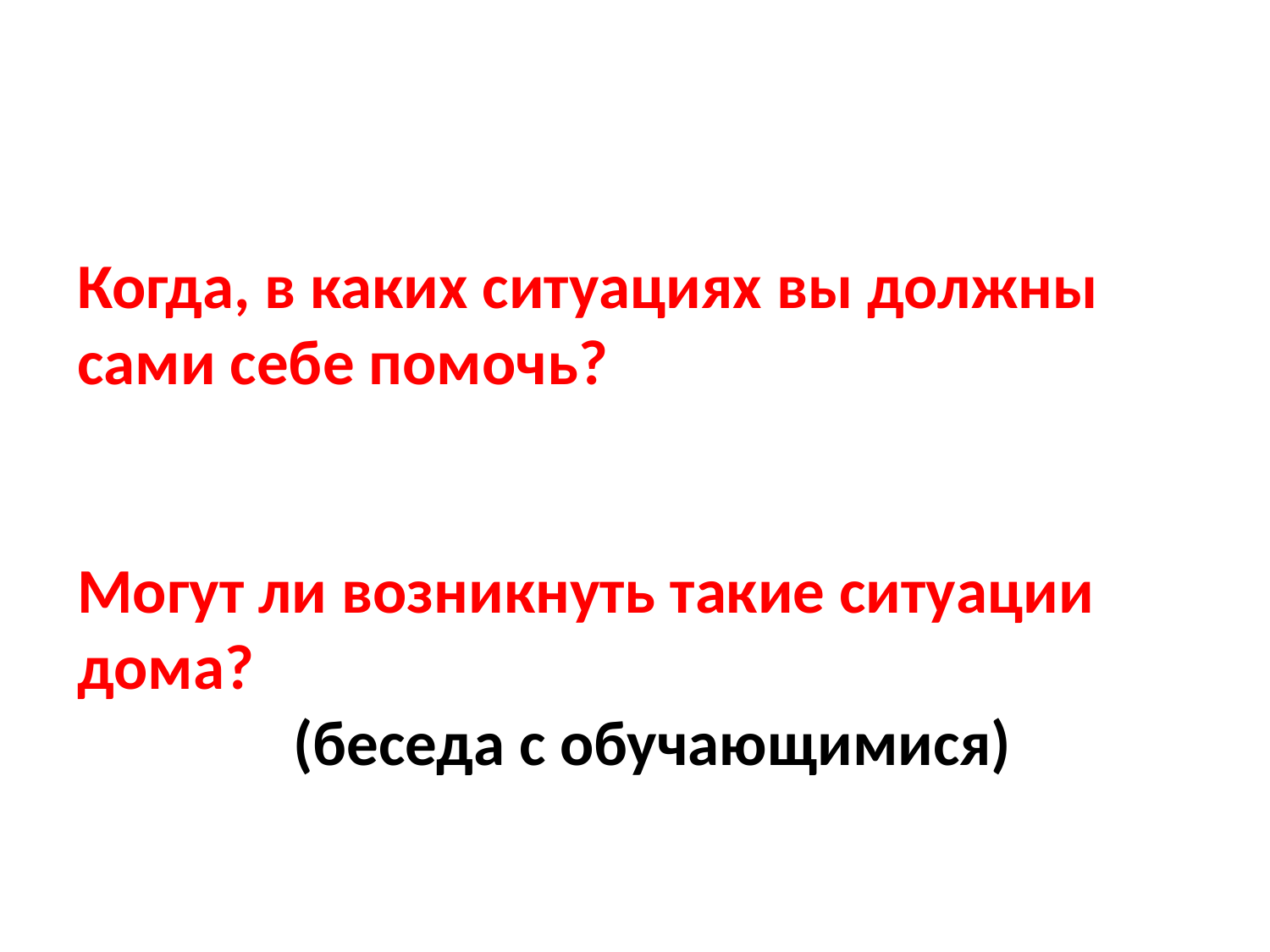

Когда, в каких ситуациях вы должны сами себе помочь?

Могут ли возникнуть такие ситуации дома?
               (беседа с обучающимися)